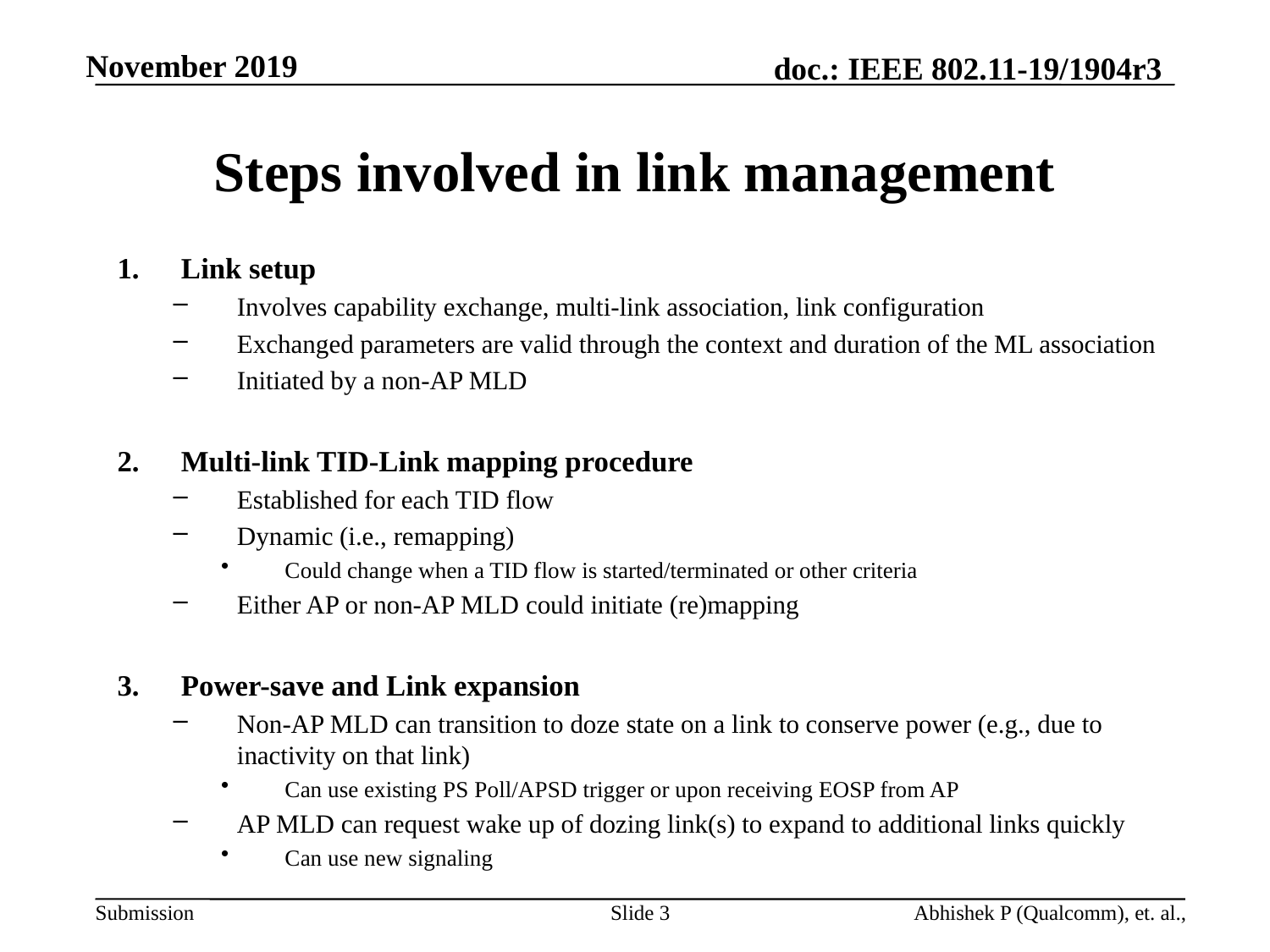

# Steps involved in link management
Link setup
Involves capability exchange, multi-link association, link configuration
Exchanged parameters are valid through the context and duration of the ML association
Initiated by a non-AP MLD

Multi-link TID-Link mapping procedure
Established for each TID flow
Dynamic (i.e., remapping)
Could change when a TID flow is started/terminated or other criteria
Either AP or non-AP MLD could initiate (re)mapping

Power-save and Link expansion
Non-AP MLD can transition to doze state on a link to conserve power (e.g., due to inactivity on that link)
Can use existing PS Poll/APSD trigger or upon receiving EOSP from AP
AP MLD can request wake up of dozing link(s) to expand to additional links quickly
Can use new signaling
Slide 3
Abhishek P (Qualcomm), et. al.,